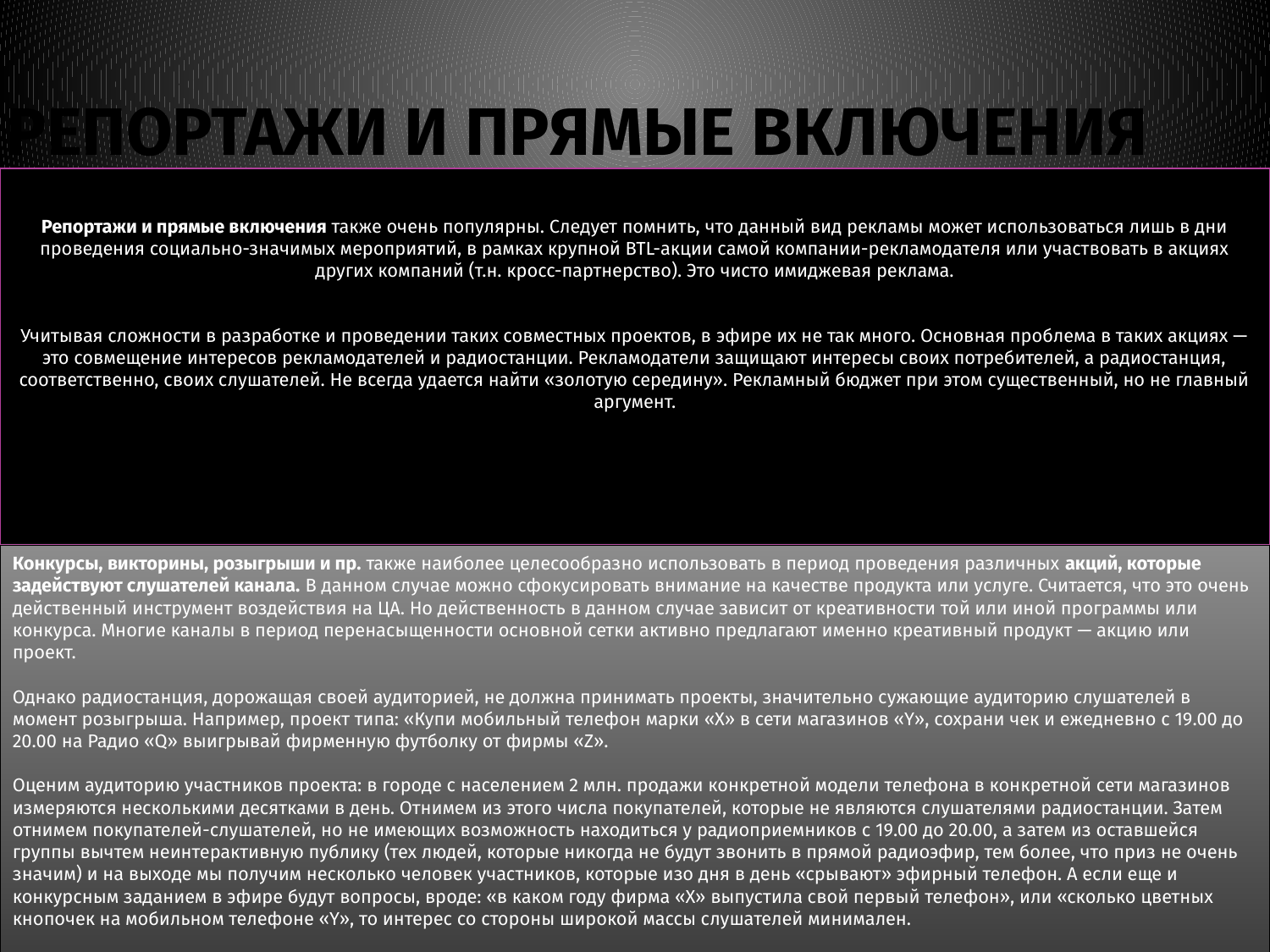

# Репортажи и прямые включения
Репортажи и прямые включения также очень популярны. Следует помнить, что данный вид рекламы может использоваться лишь в дни проведения социально-значимых мероприятий, в рамках крупной BTL-акции самой компании-рекламодателя или участвовать в акциях других компаний (т.н. кросс-партнерство). Это чисто имиджевая реклама.

Учитывая сложности в разработке и проведении таких совместных проектов, в эфире их не так много. Основная проблема в таких акциях — это совмещение интересов рекламодателей и радиостанции. Рекламодатели защищают интересы своих потребителей, а радиостанция, соответственно, своих слушателей. Не всегда удается найти «золотую середину». Рекламный бюджет при этом существенный, но не главный аргумент.

Конкурсы, викторины, розыгрыши и пр. также наиболее целесообразно использовать в период проведения различных акций, которые задействуют слушателей канала. В данном случае можно сфокусировать внимание на качестве продукта или услуге. Считается, что это очень действенный инструмент воздействия на ЦА. Но действенность в данном случае зависит от креативности той или иной программы или конкурса. Многие каналы в период перенасыщенности основной сетки активно предлагают именно креативный продукт — акцию или проект.

Однако радиостанция, дорожащая своей аудиторией, не должна принимать проекты, значительно сужающие аудиторию слушателей в момент розыгрыша. Например, проект типа: «Купи мобильный телефон марки «Х» в сети магазинов «Y», сохрани чек и ежедневно с 19.00 до 20.00 на Радио «Q» выигрывай фирменную футболку от фирмы «Z».

Оценим аудиторию участников проекта: в городе с населением 2 млн. продажи конкретной модели телефона в конкретной сети магазинов измеряются несколькими десятками в день. Отнимем из этого числа покупателей, которые не являются слушателями радиостанции. Затем отнимем покупателей-слушателей, но не имеющих возможность находиться у радиоприемников с 19.00 до 20.00, а затем из оставшейся группы вычтем неинтерактивную публику (тех людей, которые никогда не будут звонить в прямой радиоэфир, тем более, что приз не очень значим) и на выходе мы получим несколько человек участников, которые изо дня в день «срывают» эфирный телефон. А если еще и конкурсным заданием в эфире будут вопросы, вроде: «в каком году фирма «Х» выпустила свой первый телефон», или «сколько цветных кнопочек на мобильном телефоне «Y», то интерес со стороны широкой массы слушателей минимален.